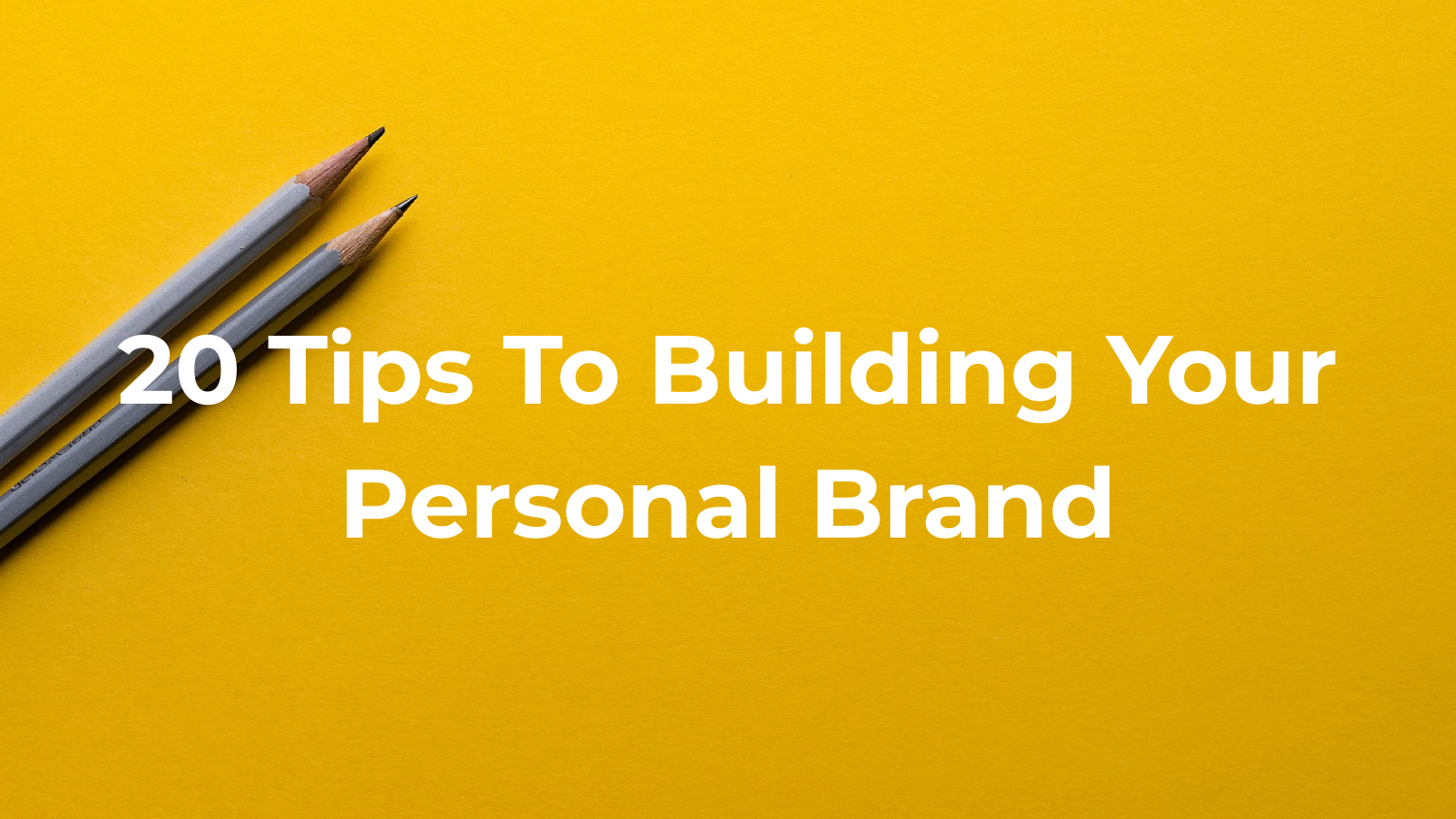

20 Tips To Building Your Personal Brand